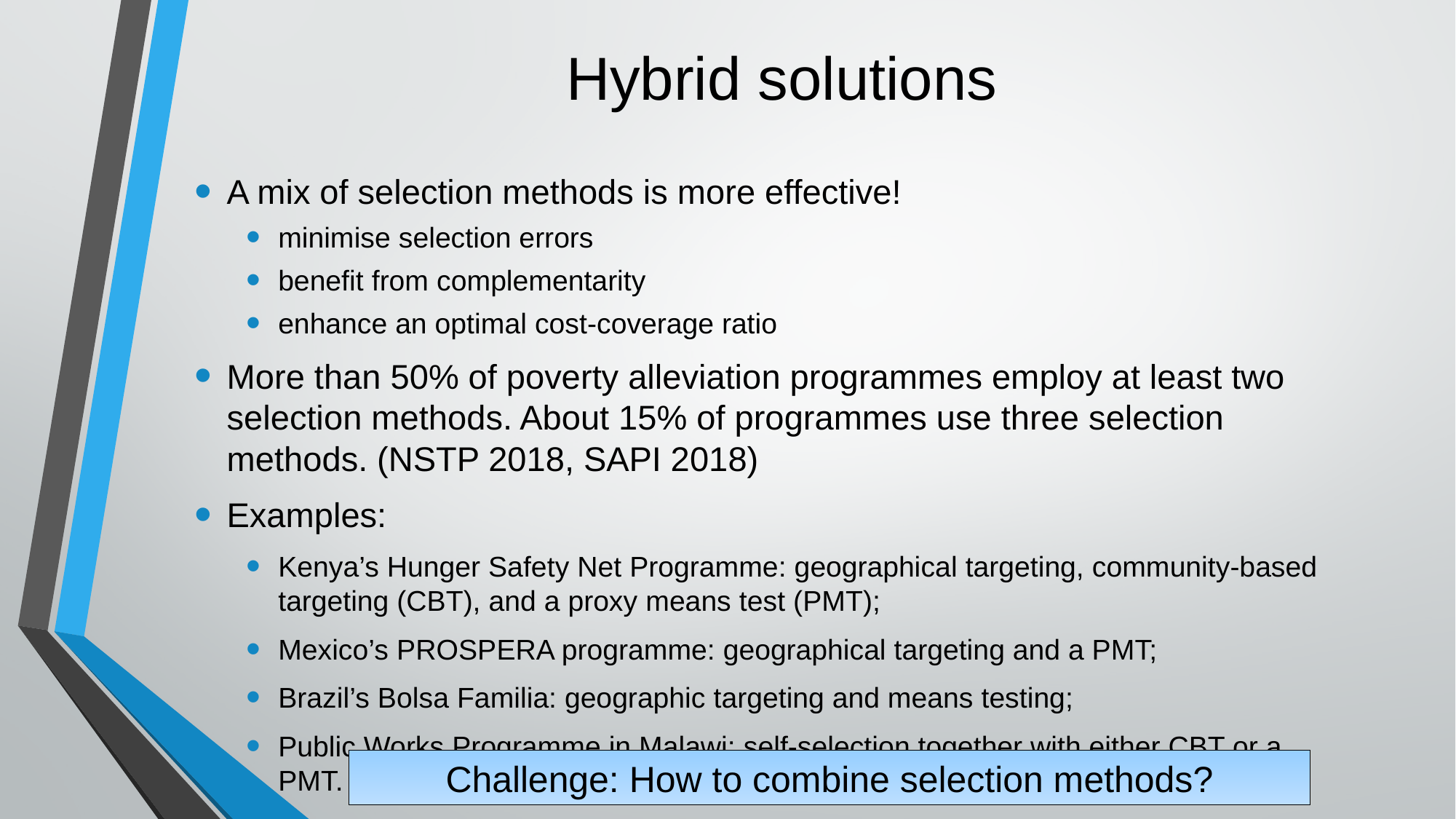

# Hybrid solutions
A mix of selection methods is more effective!
minimise selection errors
benefit from complementarity
enhance an optimal cost-coverage ratio
More than 50% of poverty alleviation programmes employ at least two selection methods. About 15% of programmes use three selection methods. (NSTP 2018, SAPI 2018)
Examples:
Kenya’s Hunger Safety Net Programme: geographical targeting, community-based targeting (CBT), and a proxy means test (PMT);
Mexico’s PROSPERA programme: geographical targeting and a PMT;
Brazil’s Bolsa Familia: geographic targeting and means testing;
Public Works Programme in Malawi: self-selection together with either CBT or a PMT.

Challenge: How to combine selection methods?